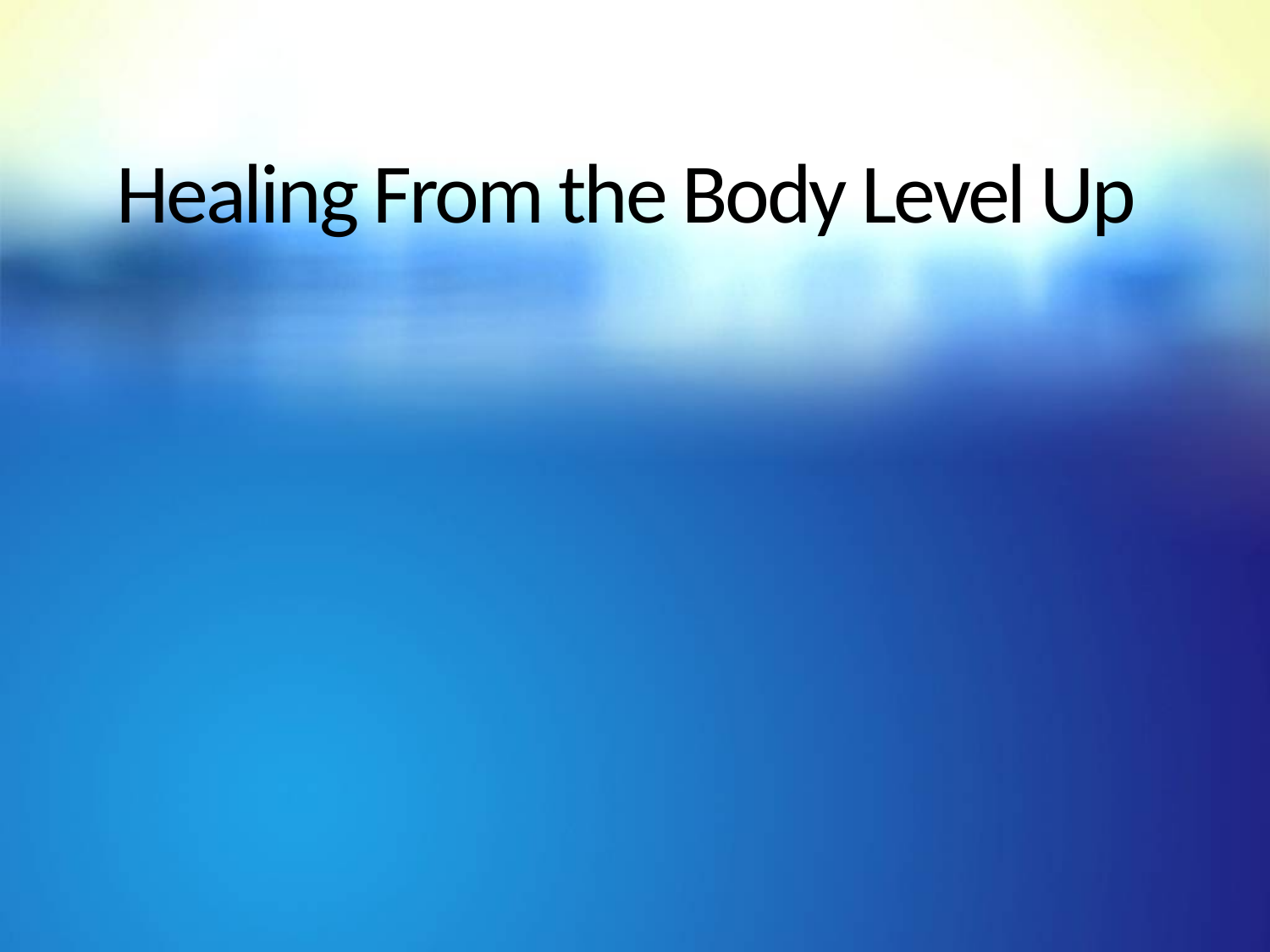

# Healing From the Body Level Up